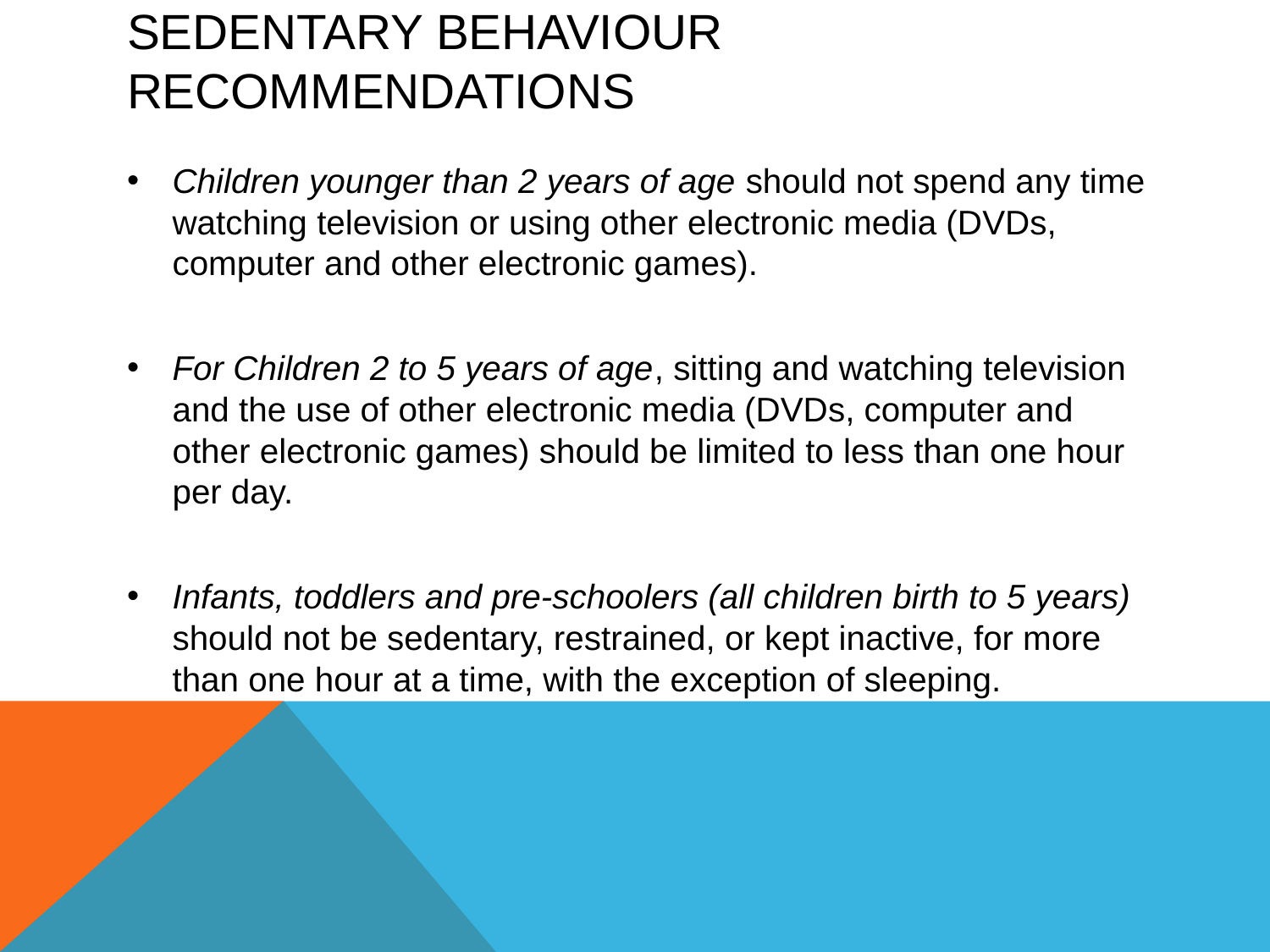

# Sedentary Behaviour Recommendations
Children younger than 2 years of age should not spend any time watching television or using other electronic media (DVDs, computer and other electronic games).

For Children 2 to 5 years of age, sitting and watching television and the use of other electronic media (DVDs, computer and other electronic games) should be limited to less than one hour per day.

Infants, toddlers and pre-schoolers (all children birth to 5 years) should not be sedentary, restrained, or kept inactive, for more than one hour at a time, with the exception of sleeping.